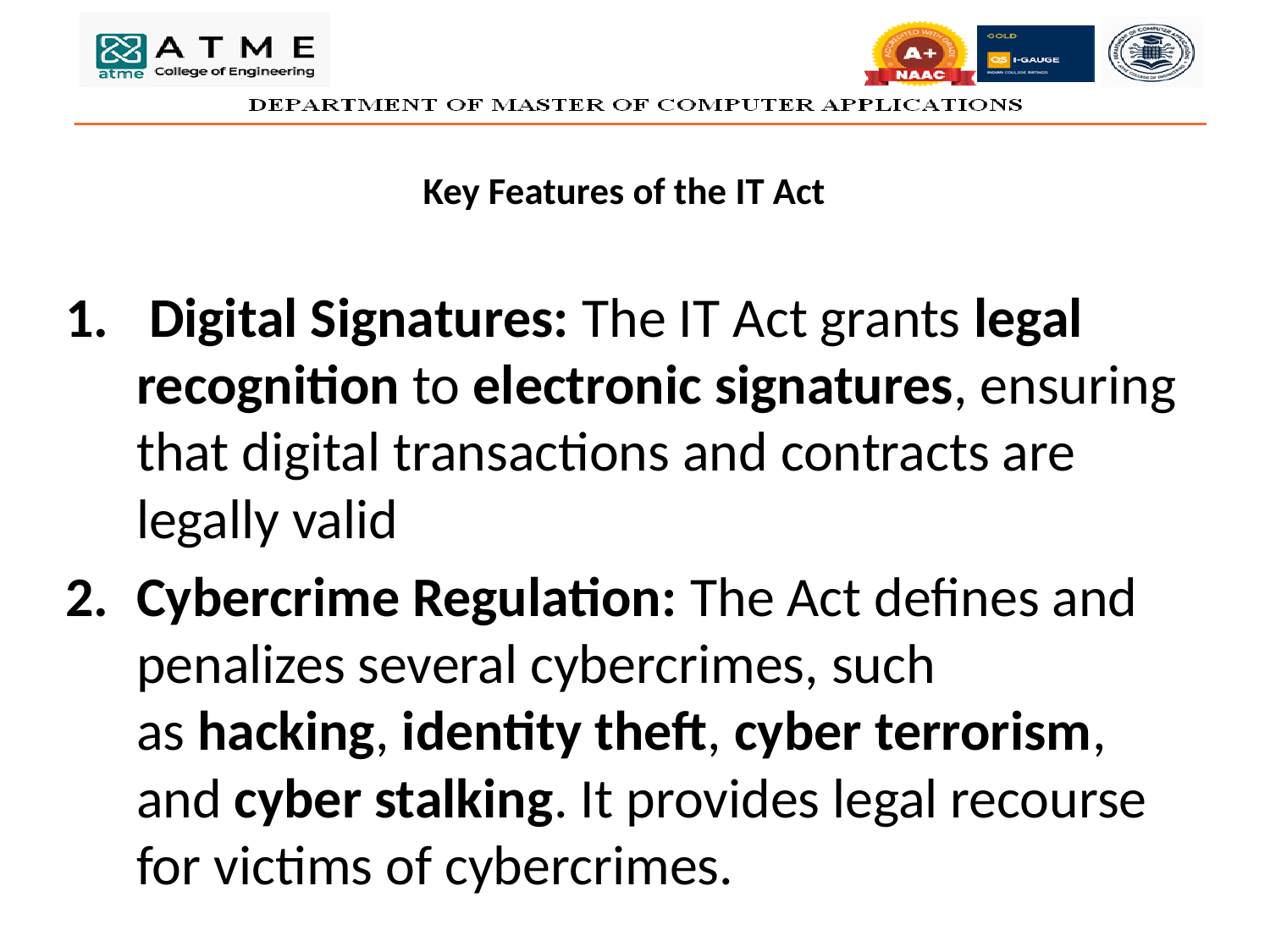

# Key Features of the IT Act
 Digital Signatures: The IT Act grants legal recognition to electronic signatures, ensuring that digital transactions and contracts are legally valid
Cybercrime Regulation: The Act defines and penalizes several cybercrimes, such as hacking, identity theft, cyber terrorism, and cyber stalking. It provides legal recourse for victims of cybercrimes.